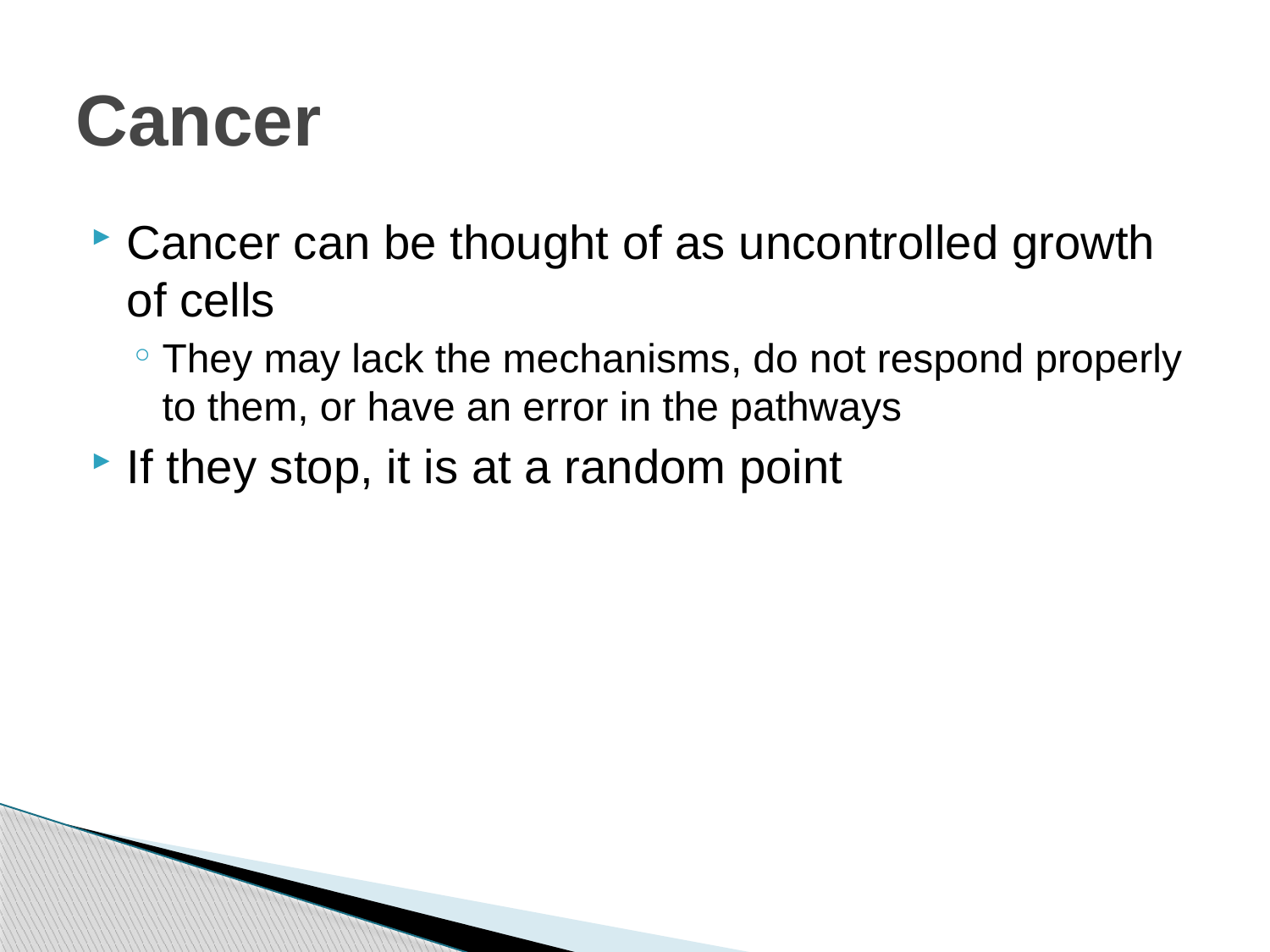

# Cancer
Cancer can be thought of as uncontrolled growth of cells
They may lack the mechanisms, do not respond properly to them, or have an error in the pathways
If they stop, it is at a random point